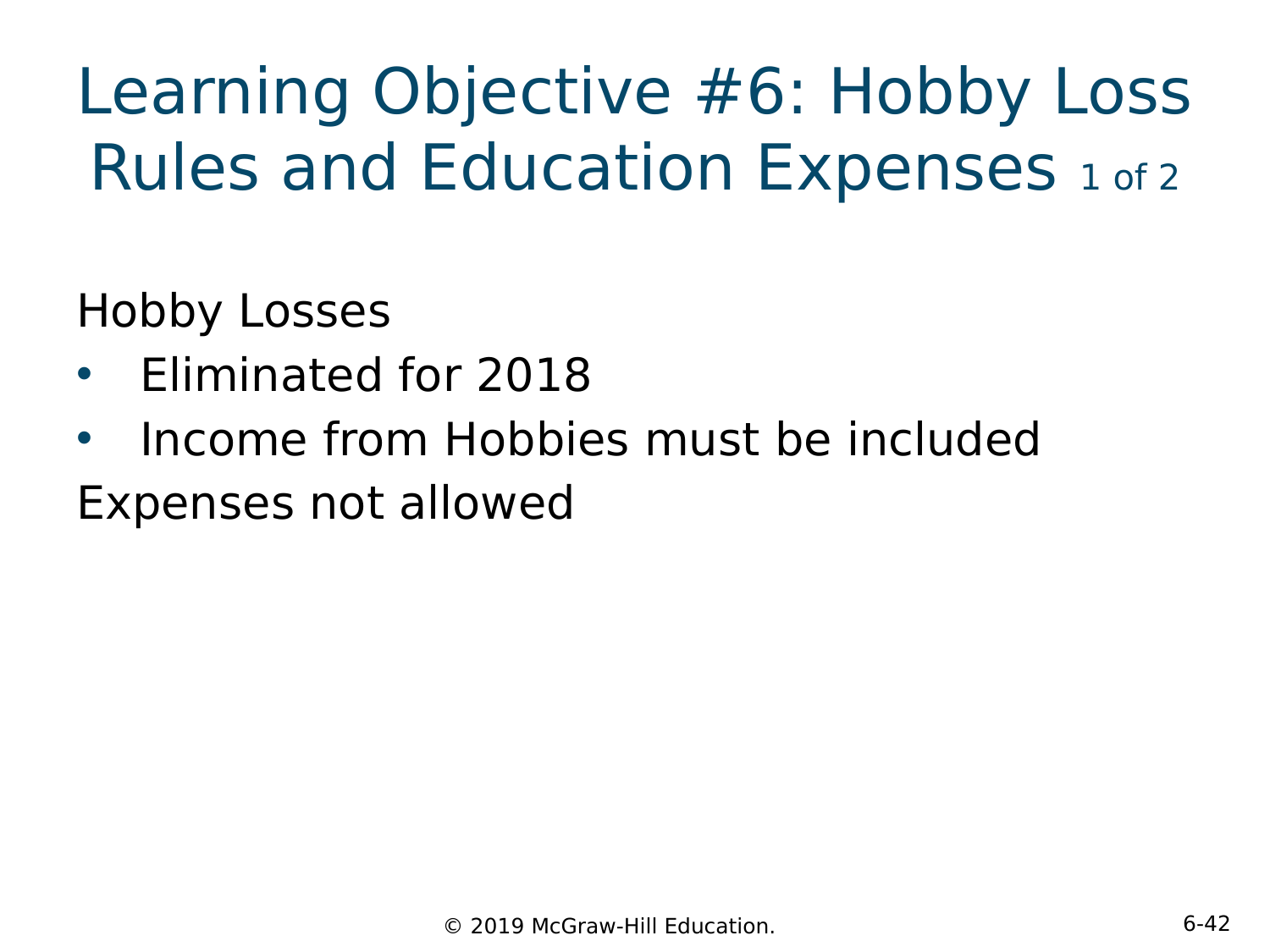

# Learning Objective #6: Hobby Loss Rules and Education Expenses 1 of 2
Hobby Losses
Eliminated for 2018
Income from Hobbies must be included
Expenses not allowed